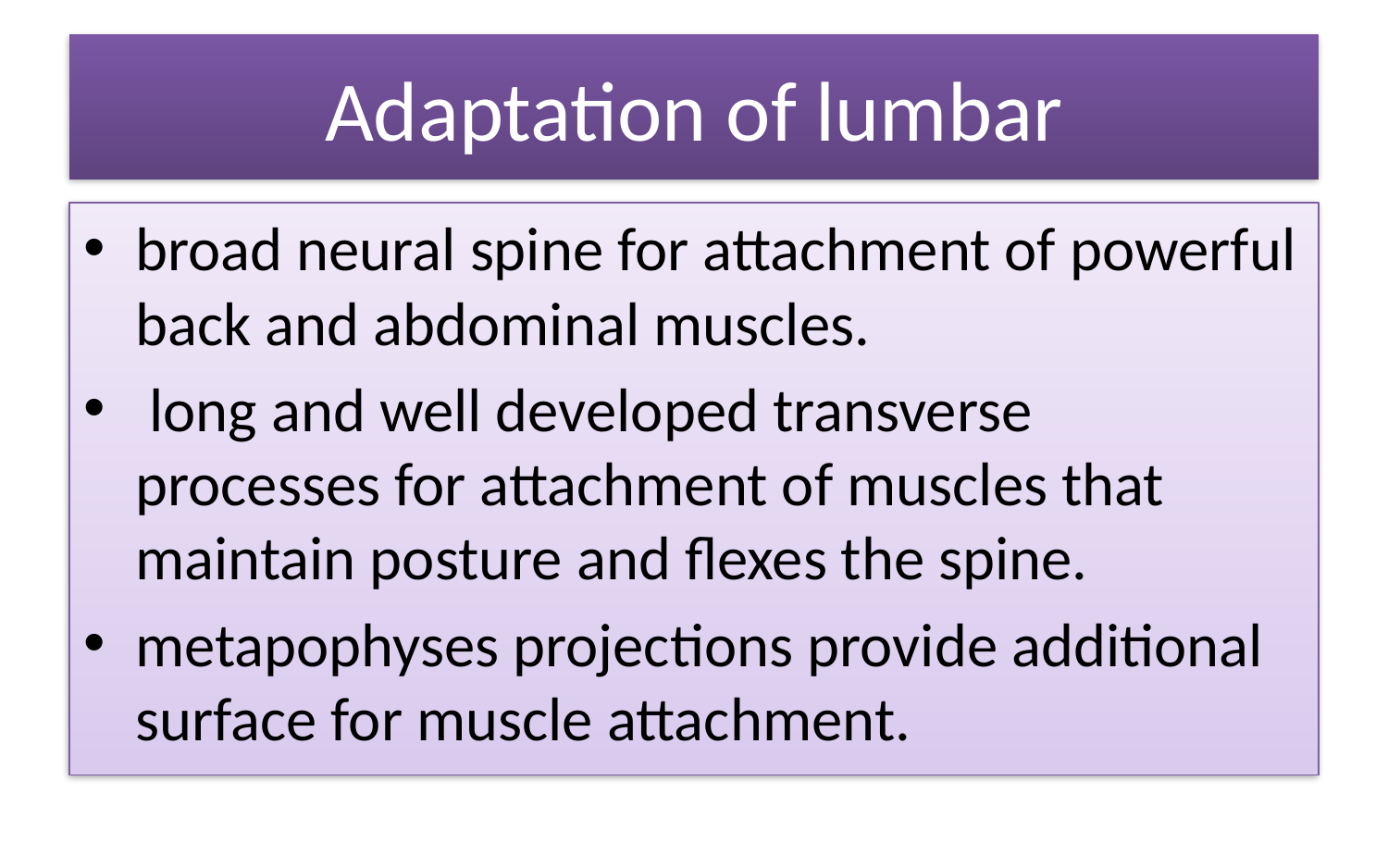

# Adaptation of lumbar
broad neural spine for attachment of powerful back and abdominal muscles.
 long and well developed transverse  processes for attachment of muscles that maintain posture and flexes the spine.
metapophyses projections provide additional  surface for muscle attachment.